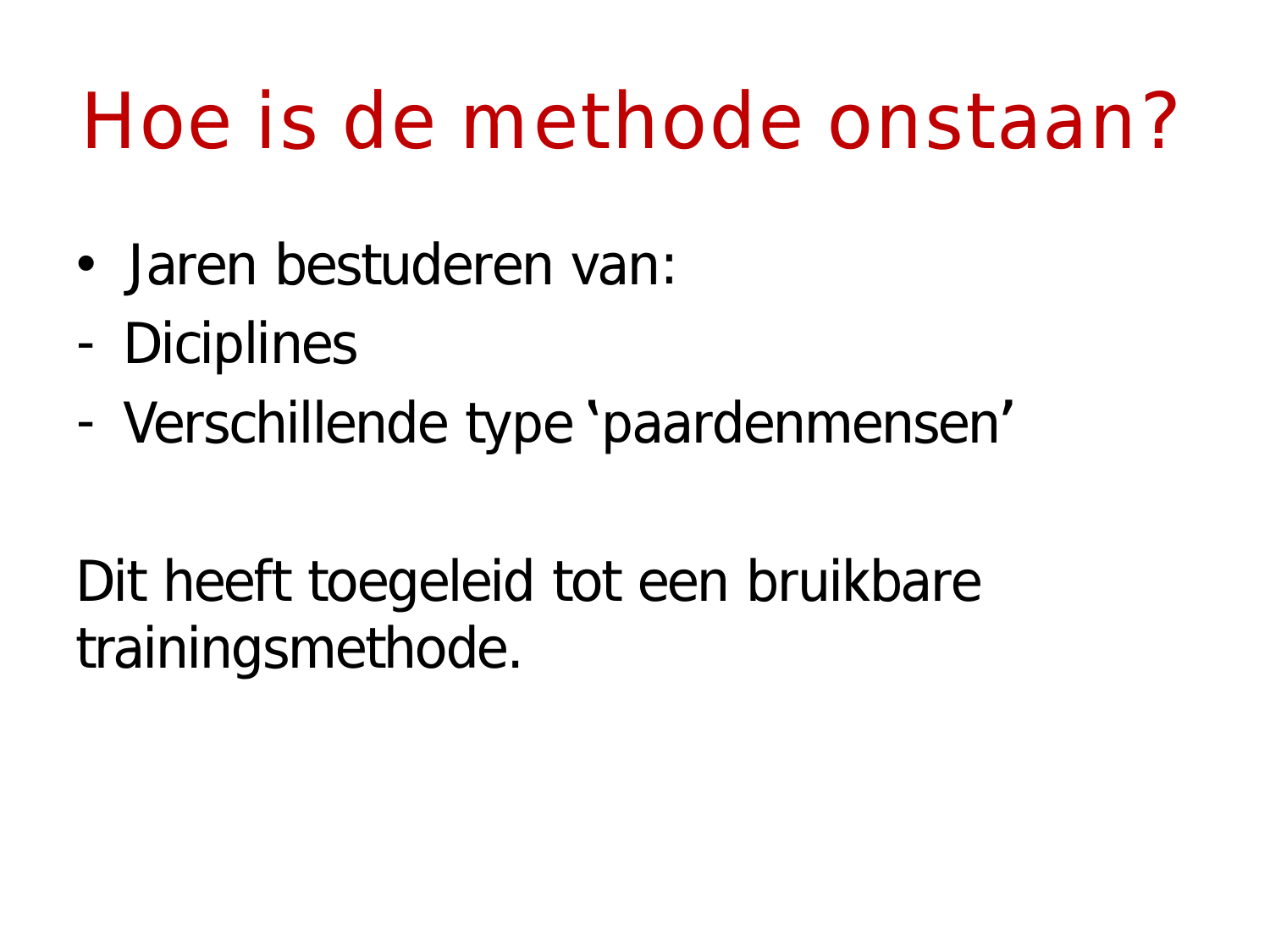

# Hoe is de methode onstaan?
Jaren bestuderen van:
Diciplines
Verschillende type ‘paardenmensen’

Dit heeft toegeleid tot een bruikbare trainingsmethode.